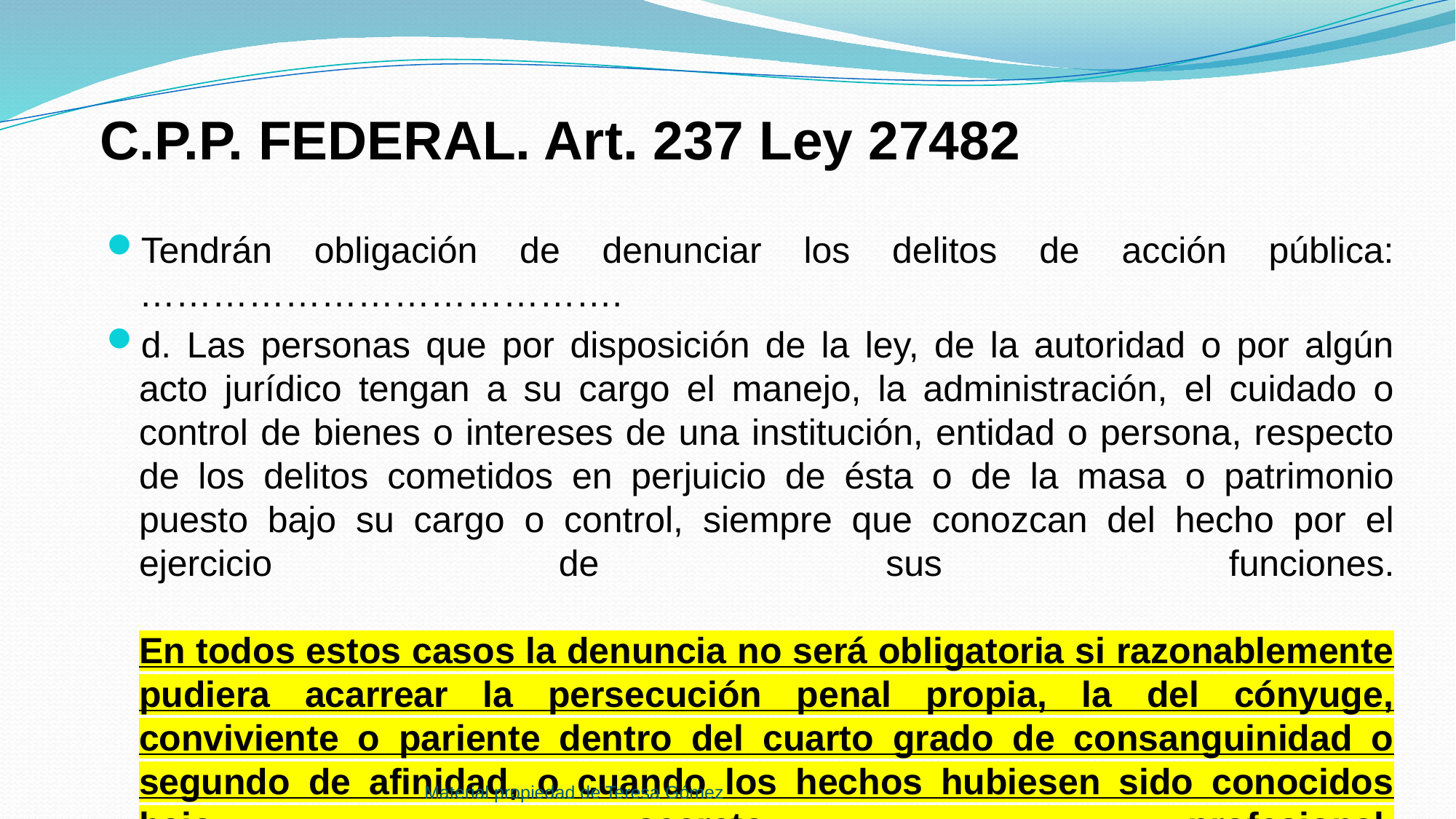

# C.P.P. FEDERAL. Art. 237 Ley 27482

Tendrán obligación de denunciar los delitos de acción pública:
………………………………….
d. Las personas que por disposición de la ley, de la autoridad o por algún acto jurídico tengan a su cargo el manejo, la administración, el cuidado o control de bienes o intereses de una institución, entidad o persona, respecto de los delitos cometidos en perjuicio de ésta o de la masa o patrimonio puesto bajo su cargo o control, siempre que conozcan del hecho por el ejercicio de sus funciones.
En todos estos casos la denuncia no será obligatoria si razonablemente pudiera acarrear la persecución penal propia, la del cónyuge, conviviente o pariente dentro del cuarto grado de consanguinidad o segundo de afinidad, o cuando los hechos hubiesen sido conocidos bajo secreto profesional.
Material propiedad de Teresa Gómez
11